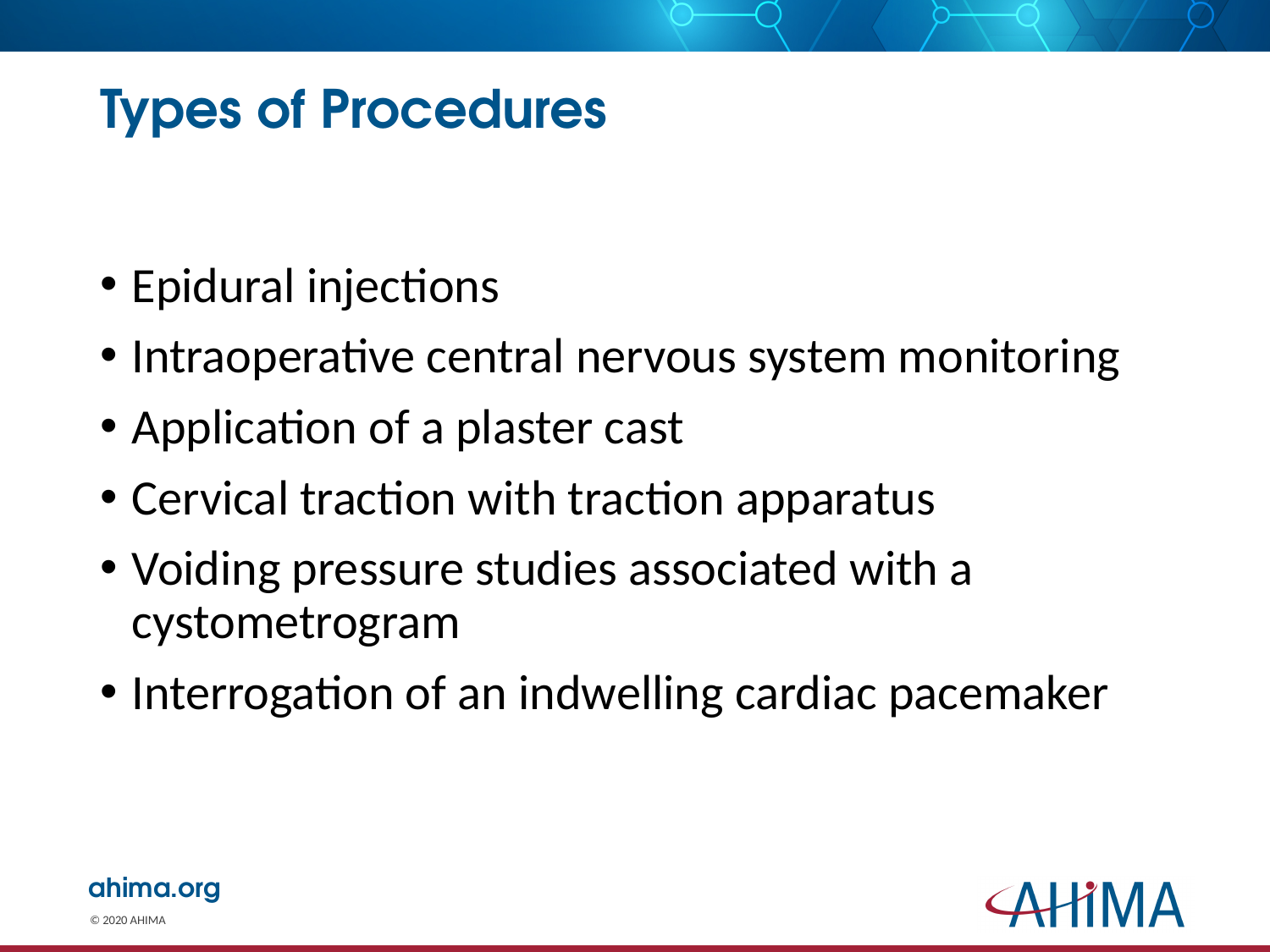

# Types of Procedures
Epidural injections
Intraoperative central nervous system monitoring
Application of a plaster cast
Cervical traction with traction apparatus
Voiding pressure studies associated with a cystometrogram
Interrogation of an indwelling cardiac pacemaker